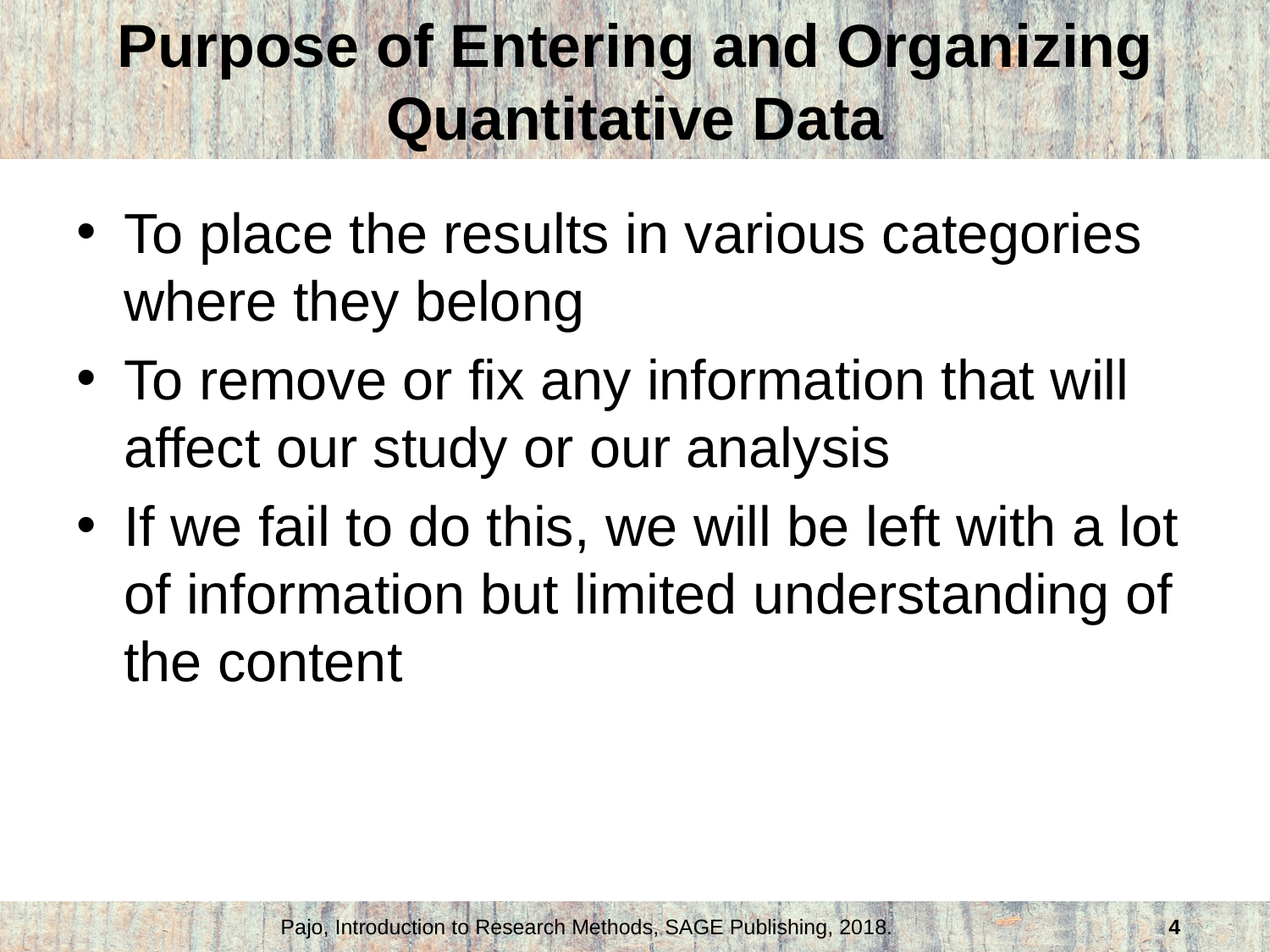

# Purpose of Entering and Organizing Quantitative Data
To place the results in various categories where they belong
To remove or fix any information that will affect our study or our analysis
If we fail to do this, we will be left with a lot of information but limited understanding of the content
Pajo, Introduction to Research Methods, SAGE Publishing, 2018.
4